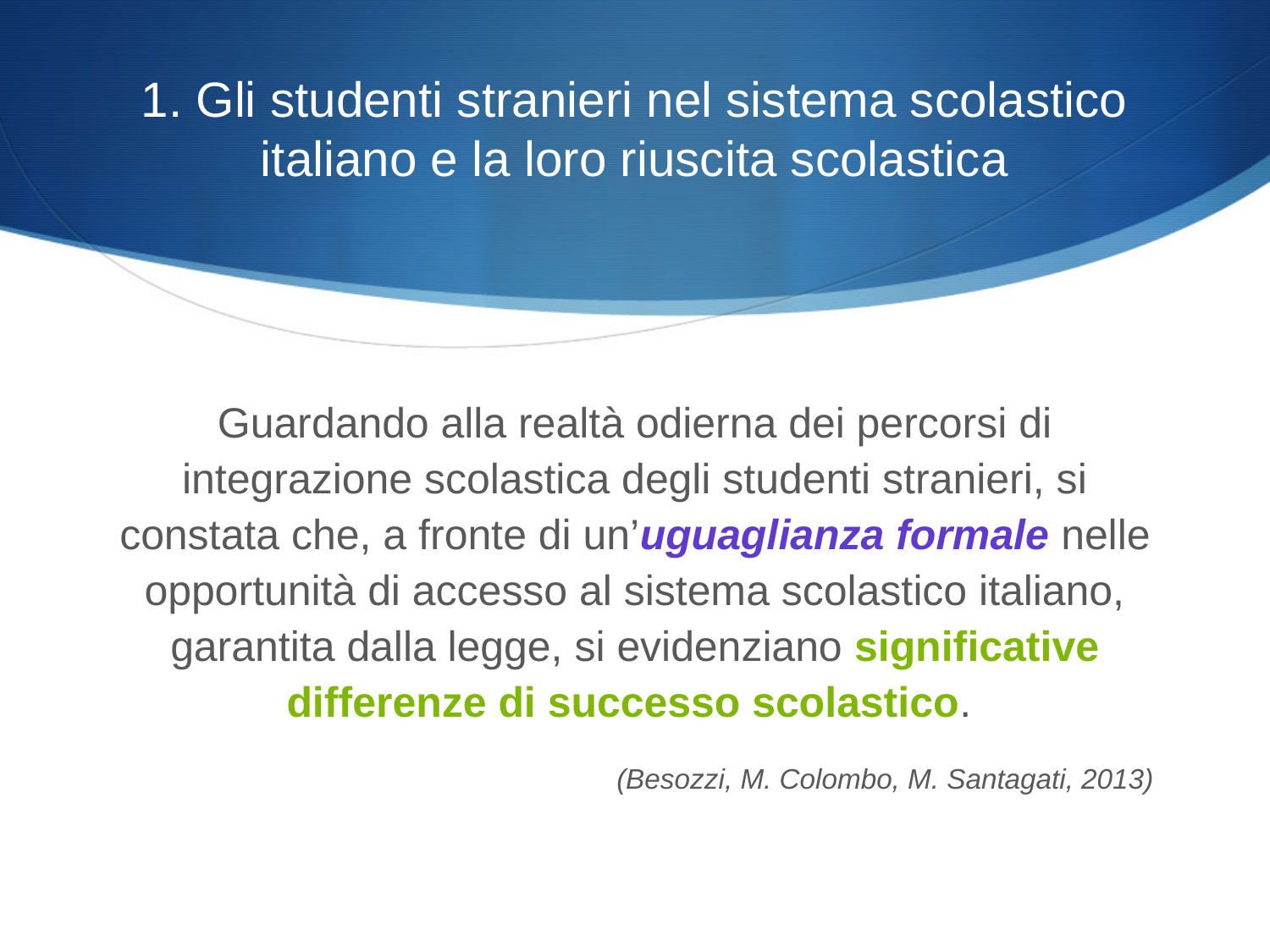

# 1. Gli studenti stranieri nel sistema scolastico italiano e la loro riuscita scolastica
Guardando alla realtà odierna dei percorsi di integrazione scolastica degli studenti stranieri, si constata che, a fronte di un’uguaglianza formale nelle opportunità di accesso al sistema scolastico italiano, garantita dalla legge, si evidenziano significative differenze di successo scolastico.
(Besozzi, M. Colombo, M. Santagati, 2013)